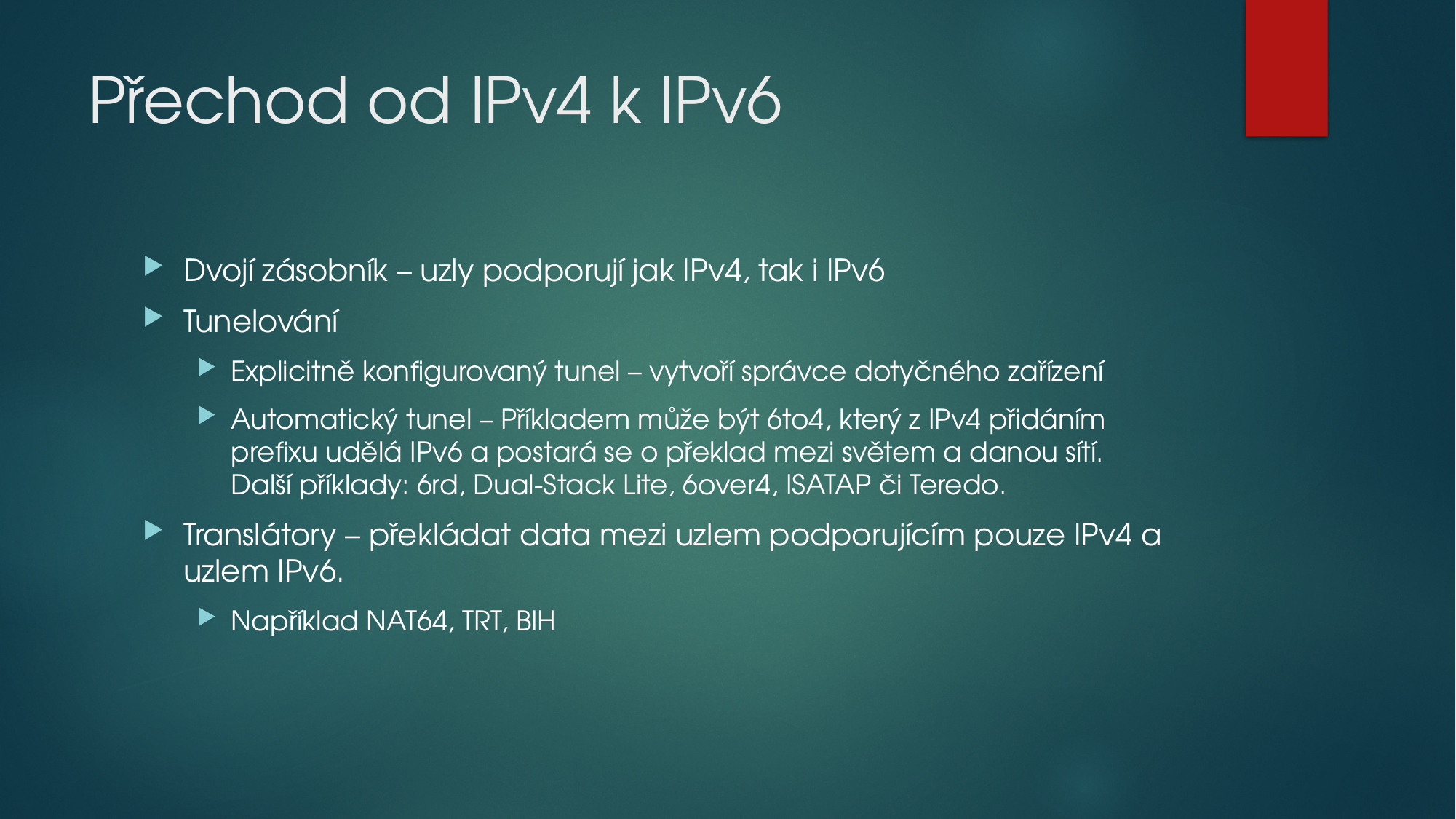

# Přechod od IPv4 k IPv6
Dvojí zásobník – uzly podporují jak IPv4, tak i IPv6
Tunelování
Explicitně konfigurovaný tunel – vytvoří správce dotyčného zařízení
Automatický tunel – Příkladem může být 6to4, který z IPv4 přidáním prefixu udělá IPv6 a postará se o překlad mezi světem a danou sítí.
Další příklady: 6rd, Dual-Stack Lite, 6over4, ISATAP či Teredo.
Translátory – překládat data mezi uzlem podporujícím pouze IPv4 a uzlem IPv6.
Například NAT64, TRT, BIH